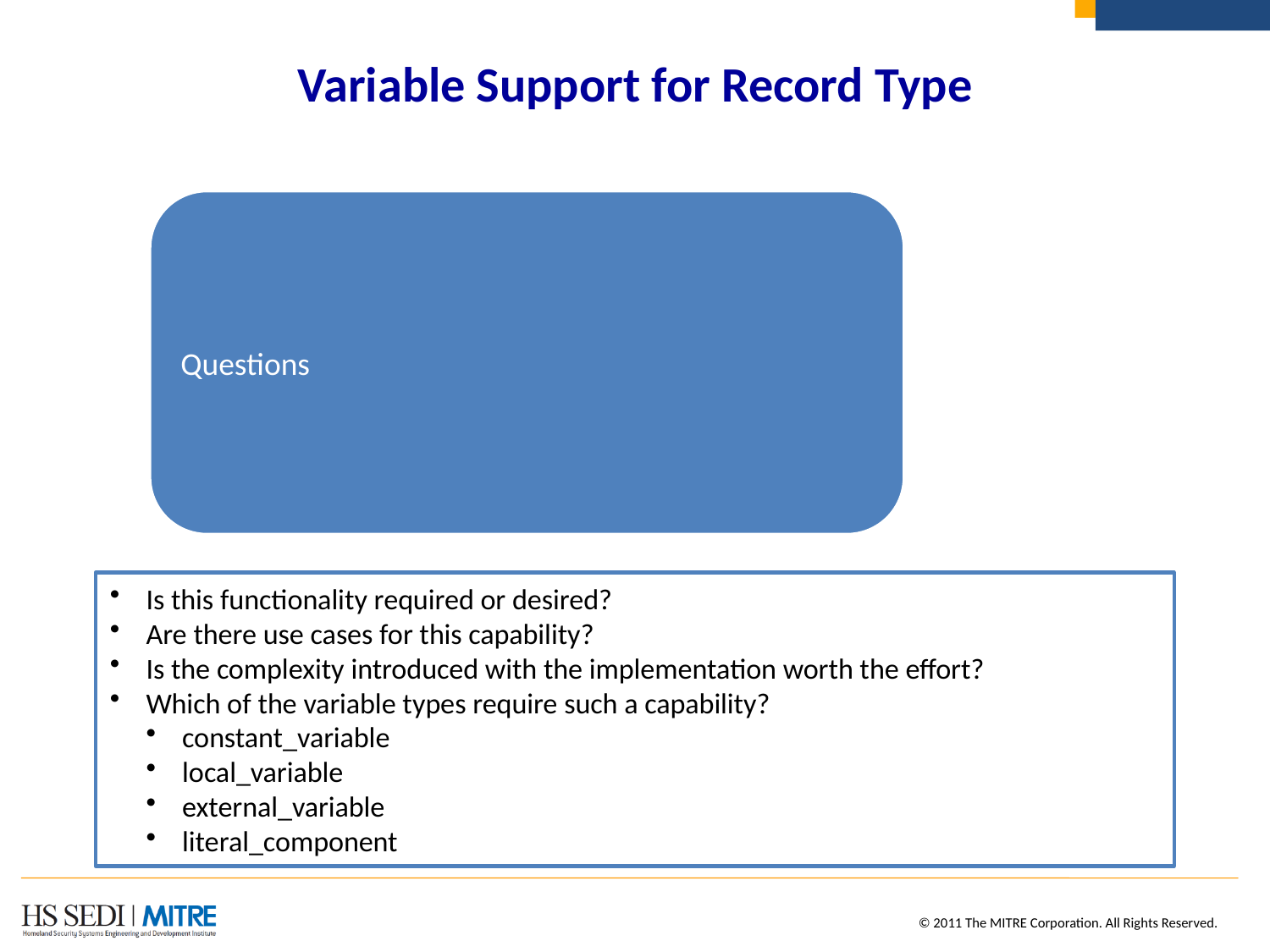

# Variable Support for Record Type
Questions
Is this functionality required or desired?
Are there use cases for this capability?
Is the complexity introduced with the implementation worth the effort?
Which of the variable types require such a capability?
constant_variable
local_variable
external_variable
literal_component